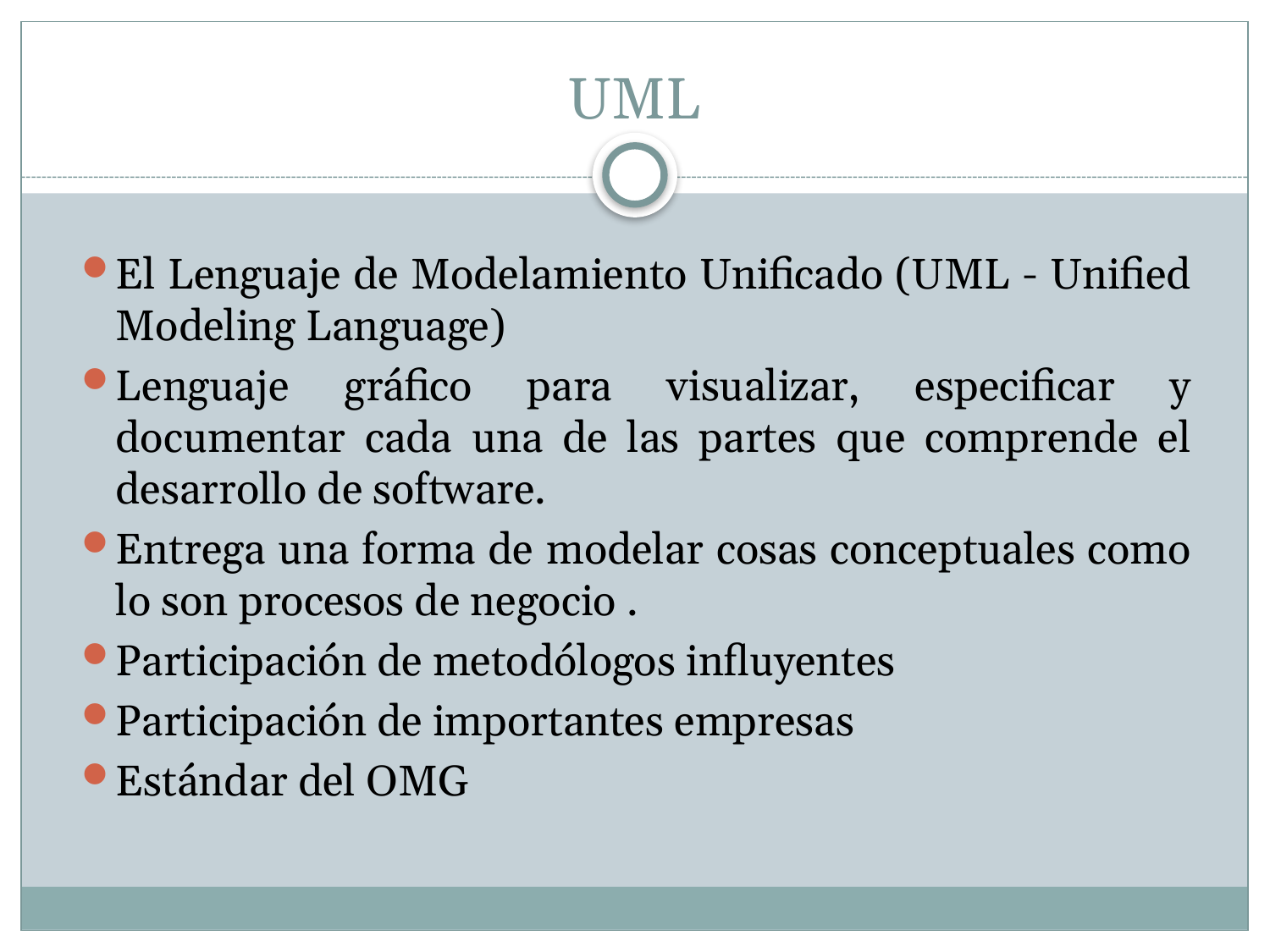

# UML
El Lenguaje de Modelamiento Unificado (UML - Unified Modeling Language)
Lenguaje gráfico para visualizar, especificar y documentar cada una de las partes que comprende el desarrollo de software.
Entrega una forma de modelar cosas conceptuales como lo son procesos de negocio .
Participación de metodólogos influyentes
Participación de importantes empresas
Estándar del OMG